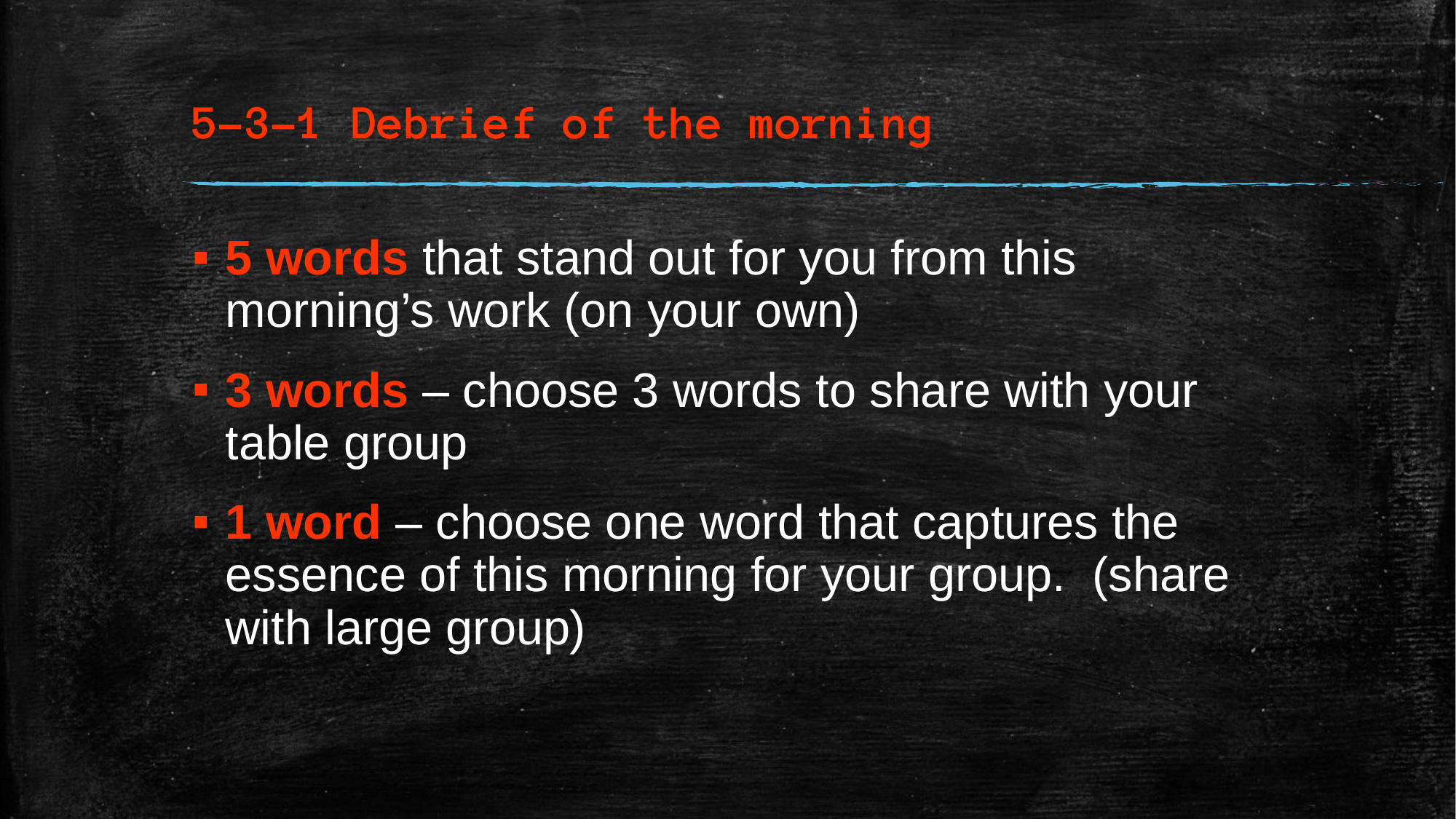

# 5-3-1 Debrief of the morning
5 words that stand out for you from this morning’s work (on your own)
3 words – choose 3 words to share with your table group
1 word – choose one word that captures the essence of this morning for your group.  (share with large group)